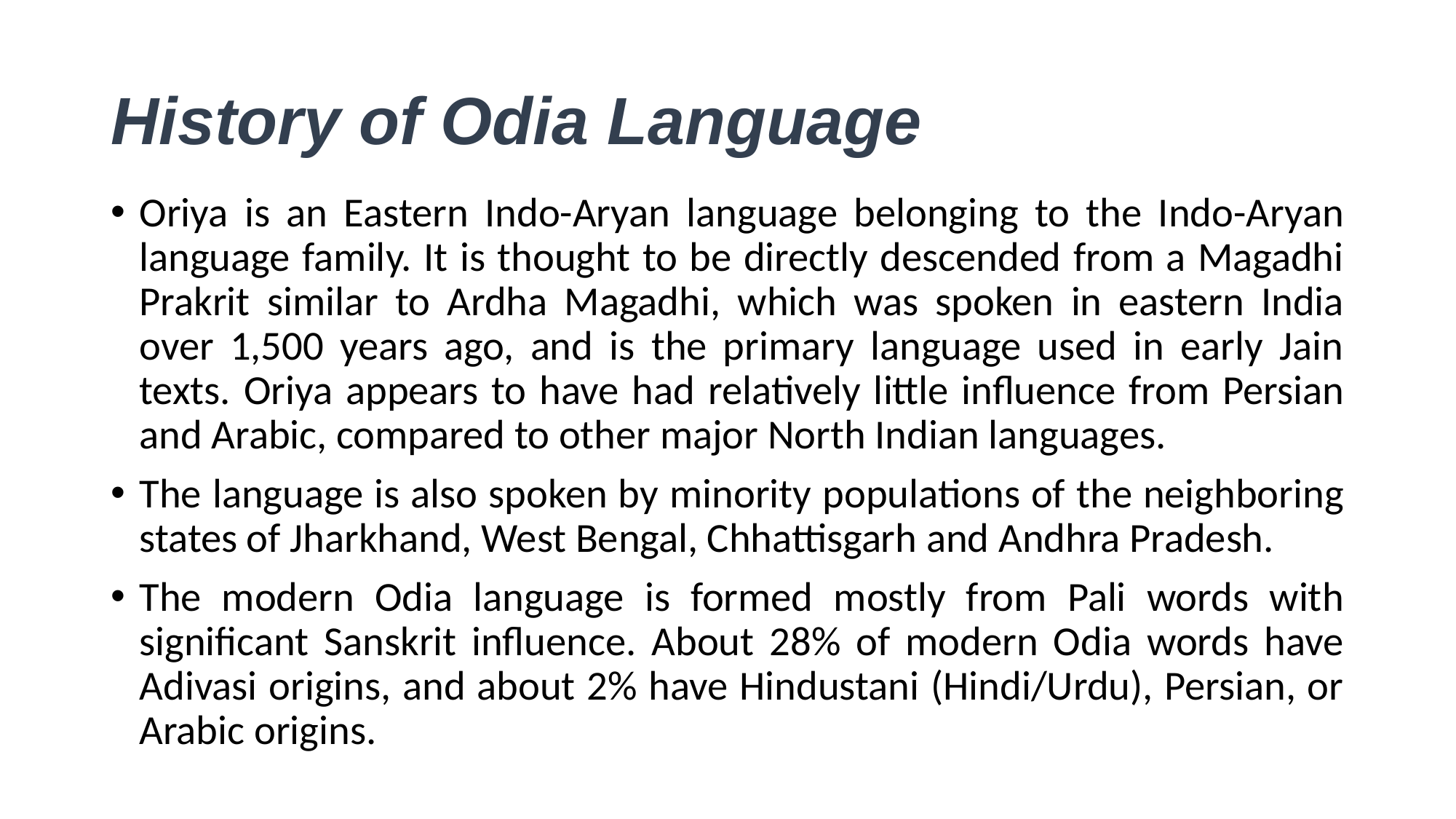

# History of Odia Language
Oriya is an Eastern Indo-Aryan language belonging to the Indo-Aryan language family. It is thought to be directly descended from a Magadhi Prakrit similar to Ardha Magadhi, which was spoken in eastern India over 1,500 years ago, and is the primary language used in early Jain texts. Oriya appears to have had relatively little influence from Persian and Arabic, compared to other major North Indian languages.
The language is also spoken by minority populations of the neighboring states of Jharkhand, West Bengal, Chhattisgarh and Andhra Pradesh.
The modern Odia language is formed mostly from Pali words with significant Sanskrit influence. About 28% of modern Odia words have Adivasi origins, and about 2% have Hindustani (Hindi/Urdu), Persian, or Arabic origins.